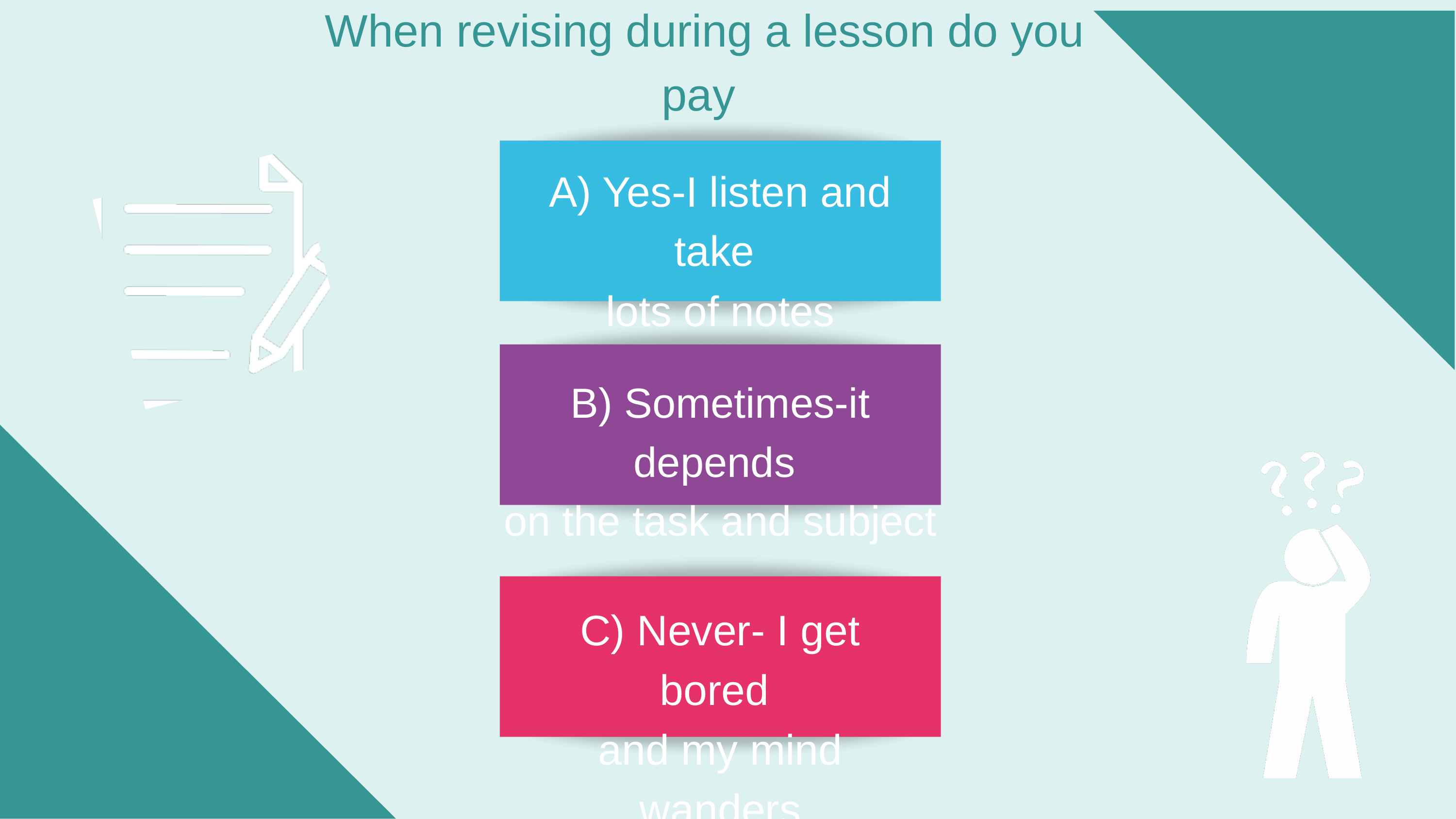

When revising during a lesson do you pay
attention?

A) Yes-I listen and take
lots of notes

B) Sometimes-it depends
on the task and subject

C) Never- I get bored
and my mind wanders